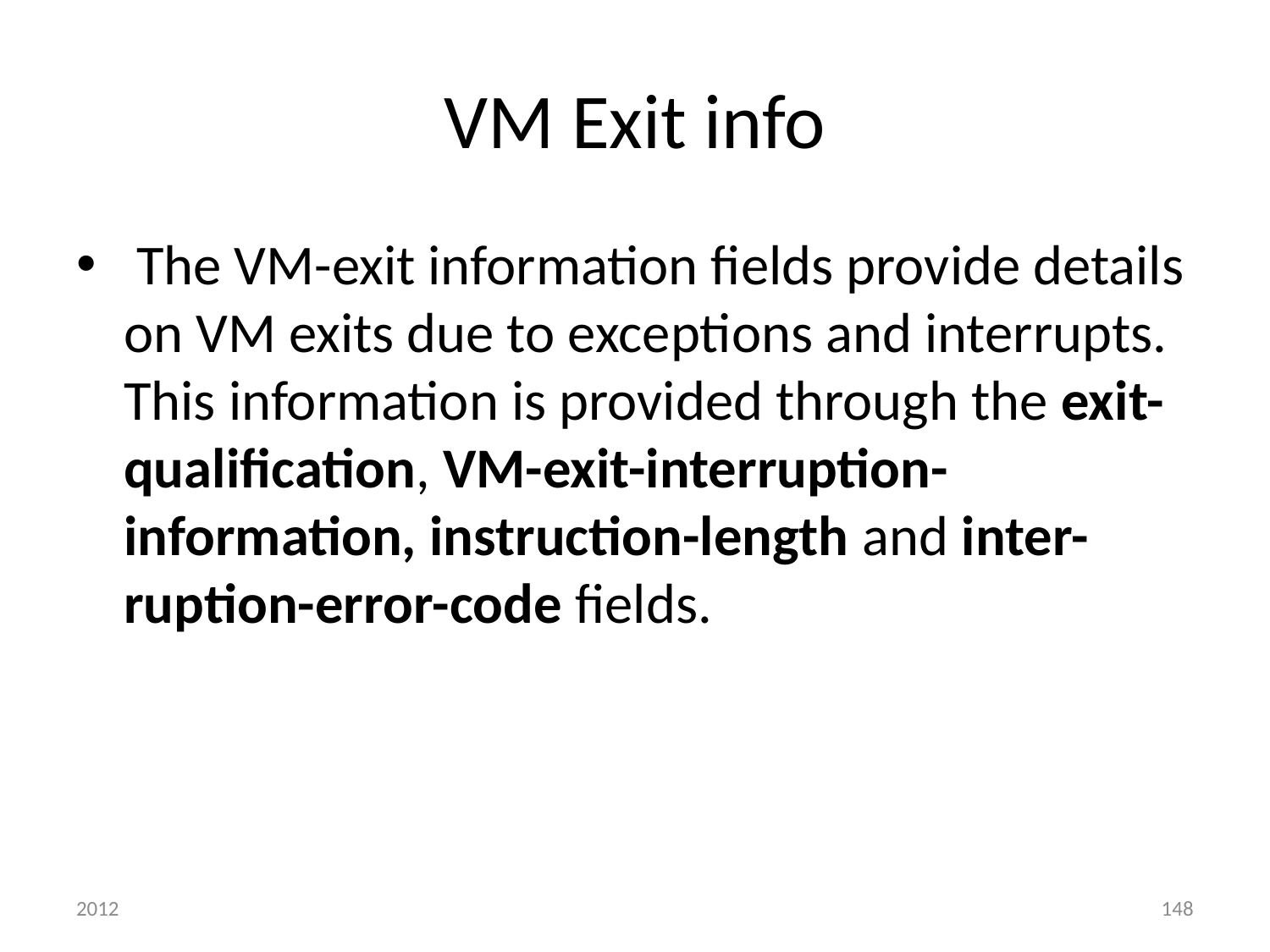

# VM Exit info
 The VM-exit information fields provide details on VM exits due to exceptions and interrupts. This information is provided through the exit- qualification, VM-exit-interruption-information, instruction-length and inter- ruption-error-code fields.
2012

148